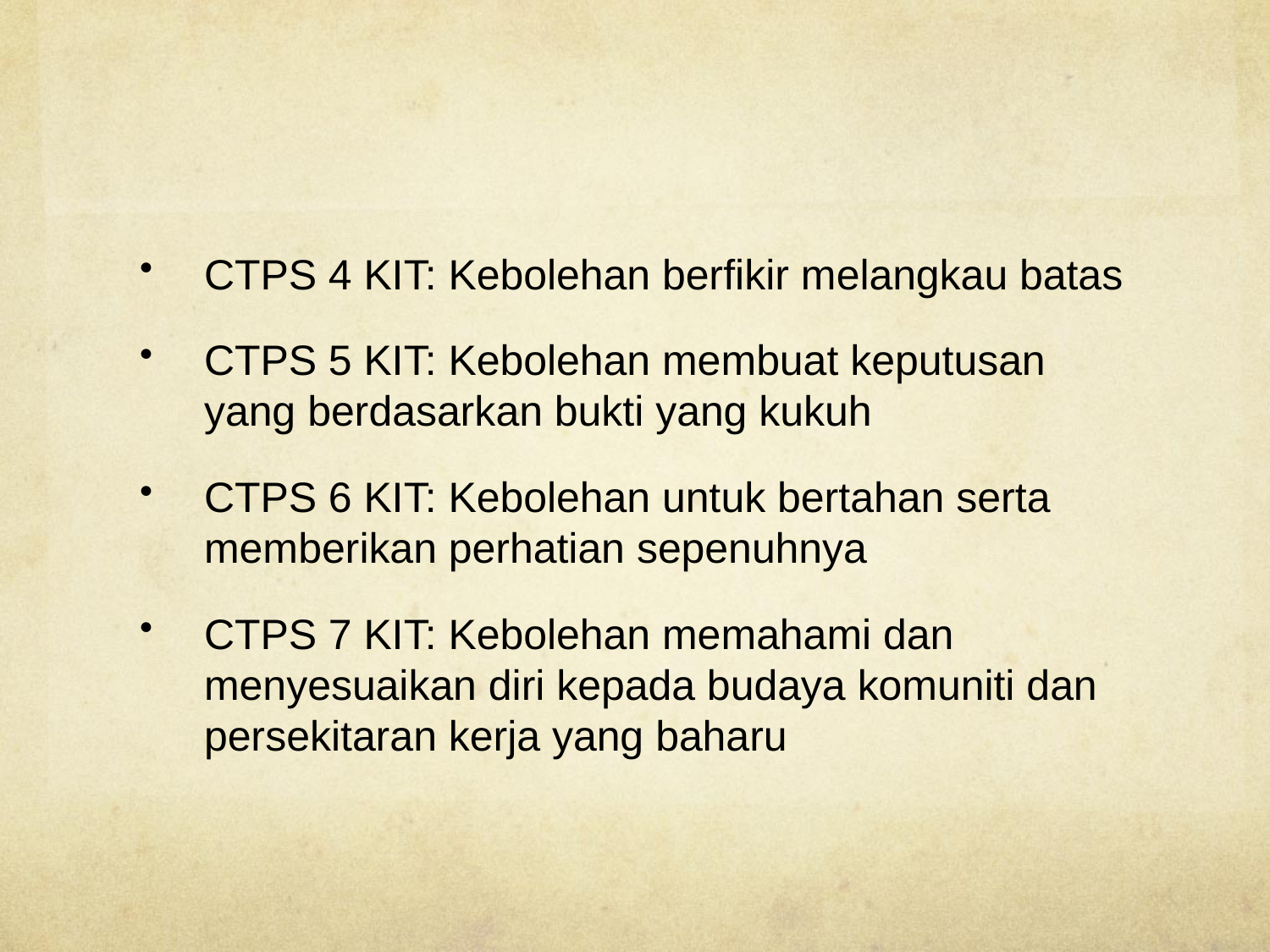

#
CTPS 4 KIT: Kebolehan berfikir melangkau batas
CTPS 5 KIT: Kebolehan membuat keputusan yang berdasarkan bukti yang kukuh
CTPS 6 KIT: Kebolehan untuk bertahan serta memberikan perhatian sepenuhnya
CTPS 7 KIT: Kebolehan memahami dan menyesuaikan diri kepada budaya komuniti dan persekitaran kerja yang baharu